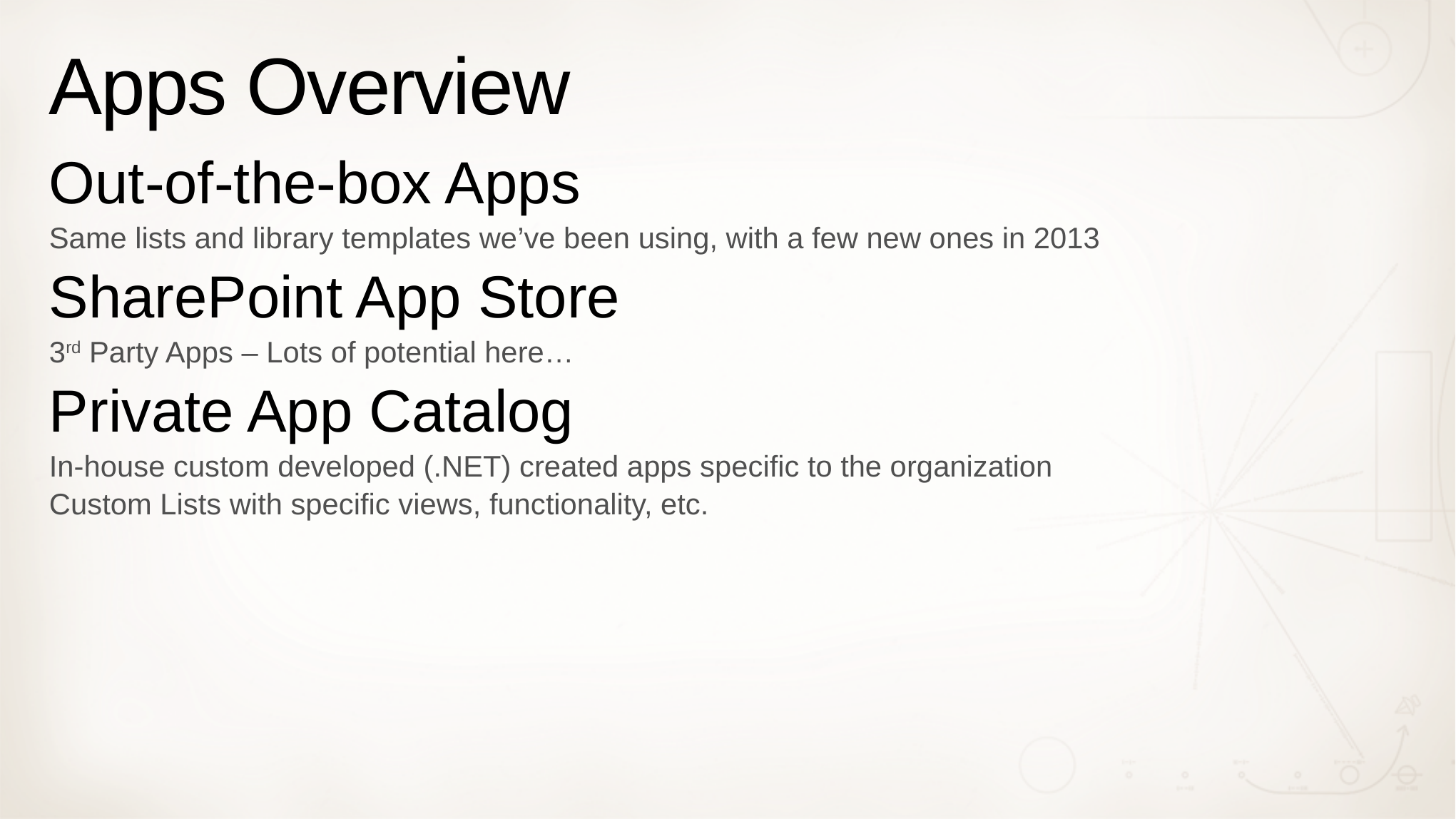

# Apps Overview
Out-of-the-box Apps
Same lists and library templates we’ve been using, with a few new ones in 2013
SharePoint App Store
3rd Party Apps – Lots of potential here…
Private App Catalog
In-house custom developed (.NET) created apps specific to the organization
Custom Lists with specific views, functionality, etc.